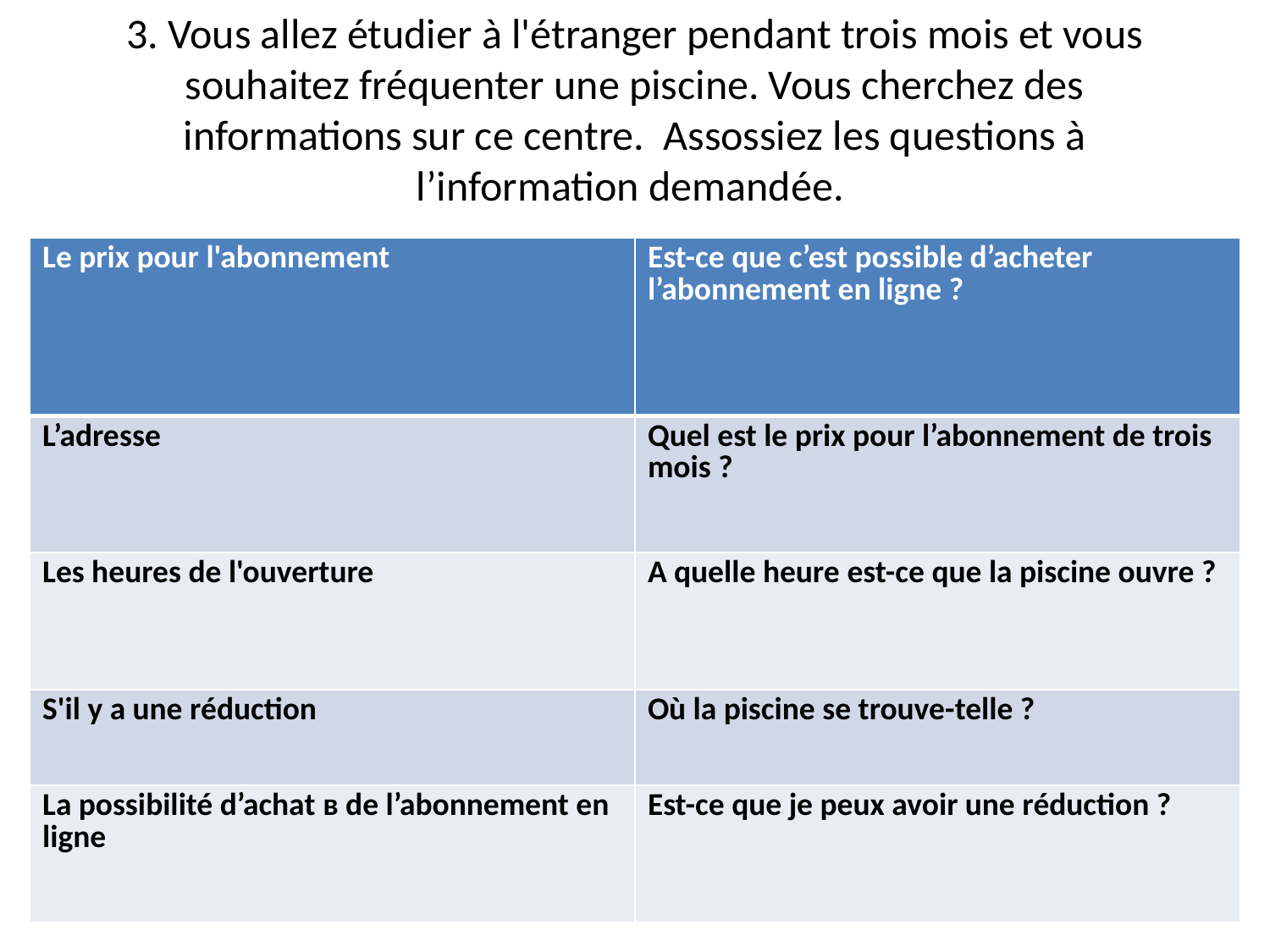

# 3. Vous allez étudier à l'étranger pendant trois mois et vous souhaitez fréquenter une piscine. Vous cherchez des informations sur ce centre.  Assossiez les questions à l’information demandée.
| Le prix pour l'abonnement | Est-ce que c’est possible d’acheter l’abonnement en ligne ? |
| --- | --- |
| L’adresse | Quel est le prix pour l’abonnement de trois mois ? |
| Les heures de l'ouverture | A quelle heure est-ce que la piscine ouvre ? |
| S'il y a une réduction | Où la piscine se trouve-telle ? |
| La possibilité d’achat в de l’abonnement en ligne | Est-ce que je peux avoir une réduction ? |